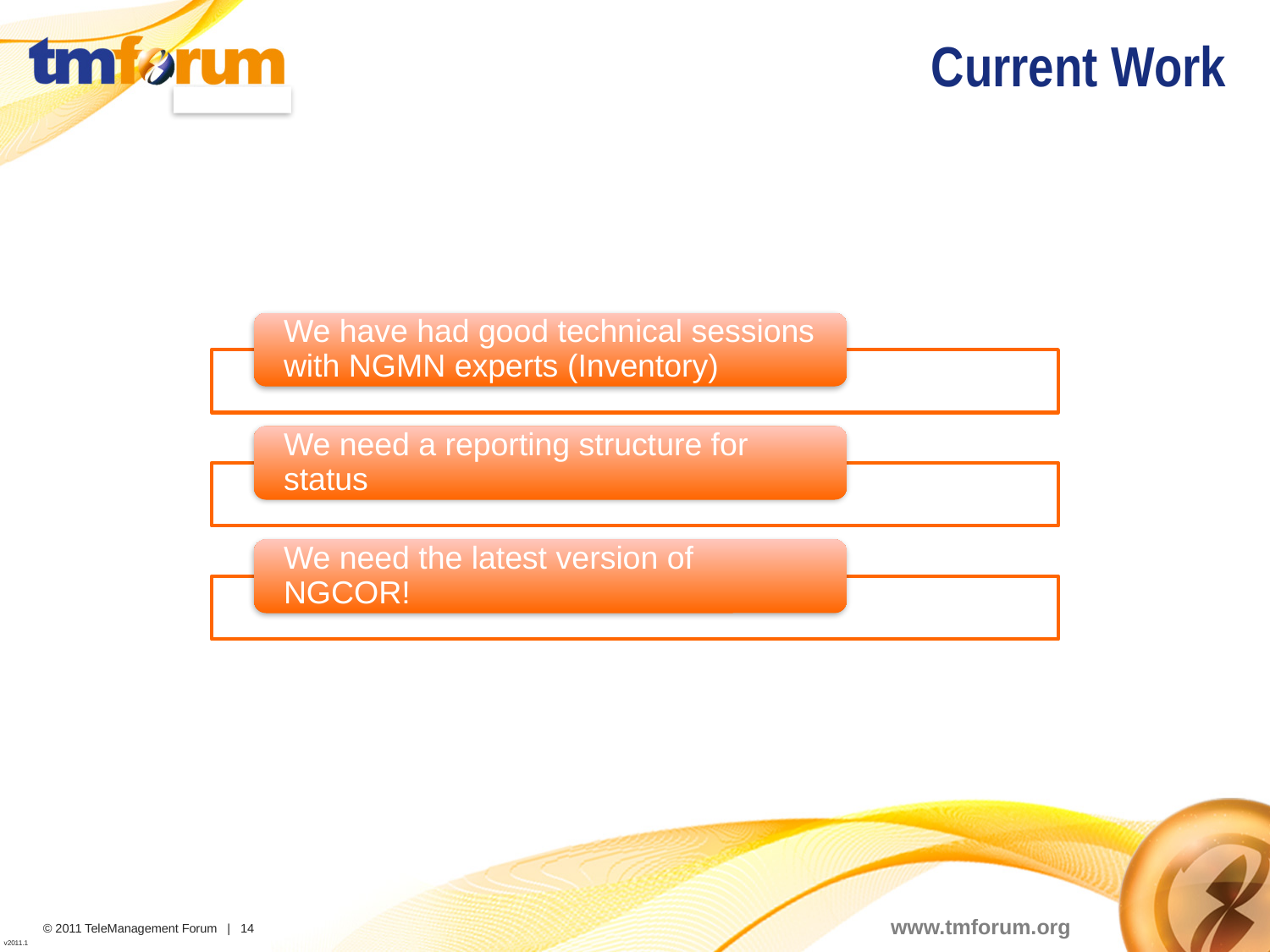

# Current Work
We have had good technical sessions with NGMN experts (Inventory)
We need a reporting structure for status
We need the latest version of NGCOR!